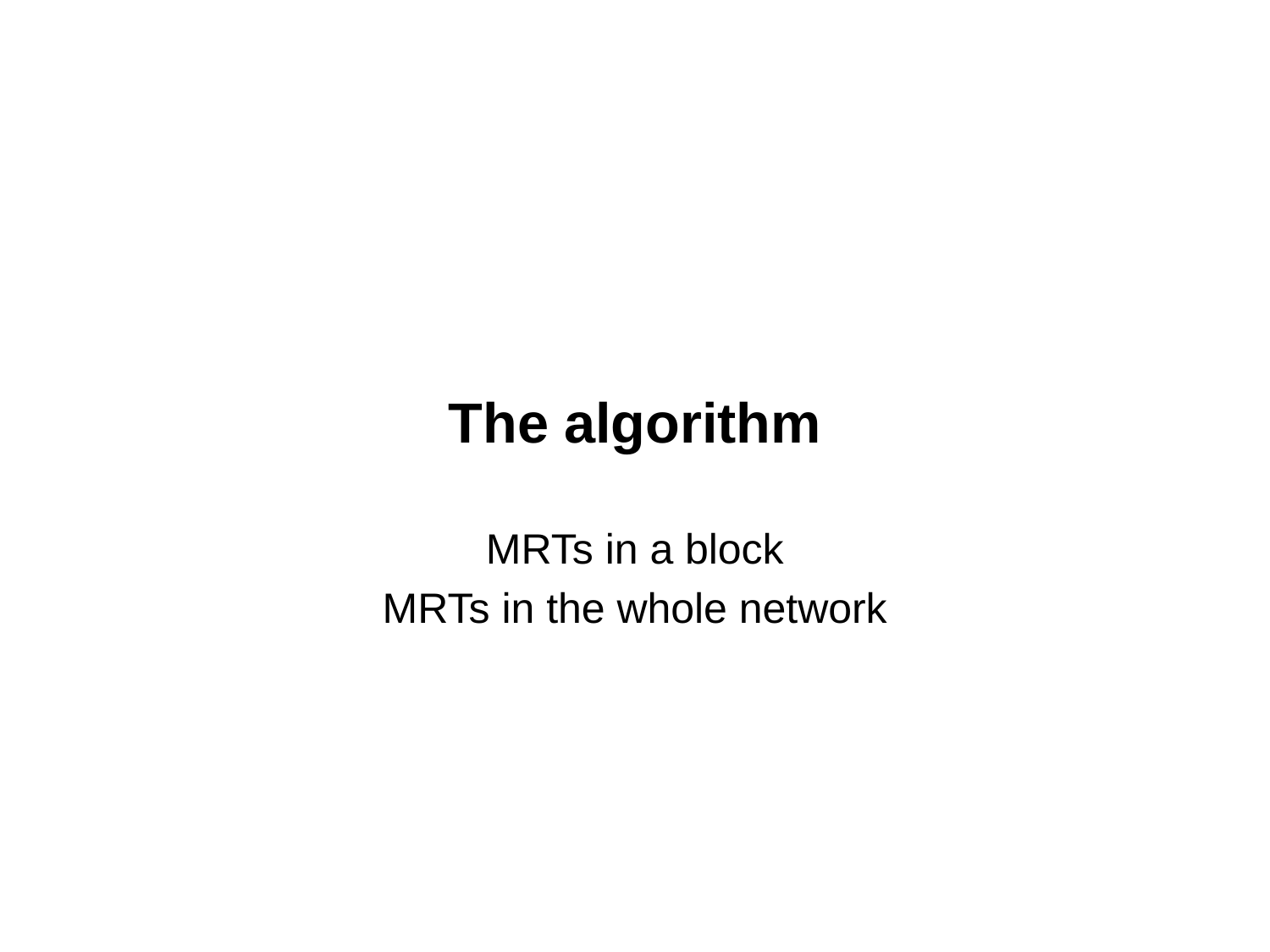

#

The algorithm

MRTs in a block
MRTs in the whole network